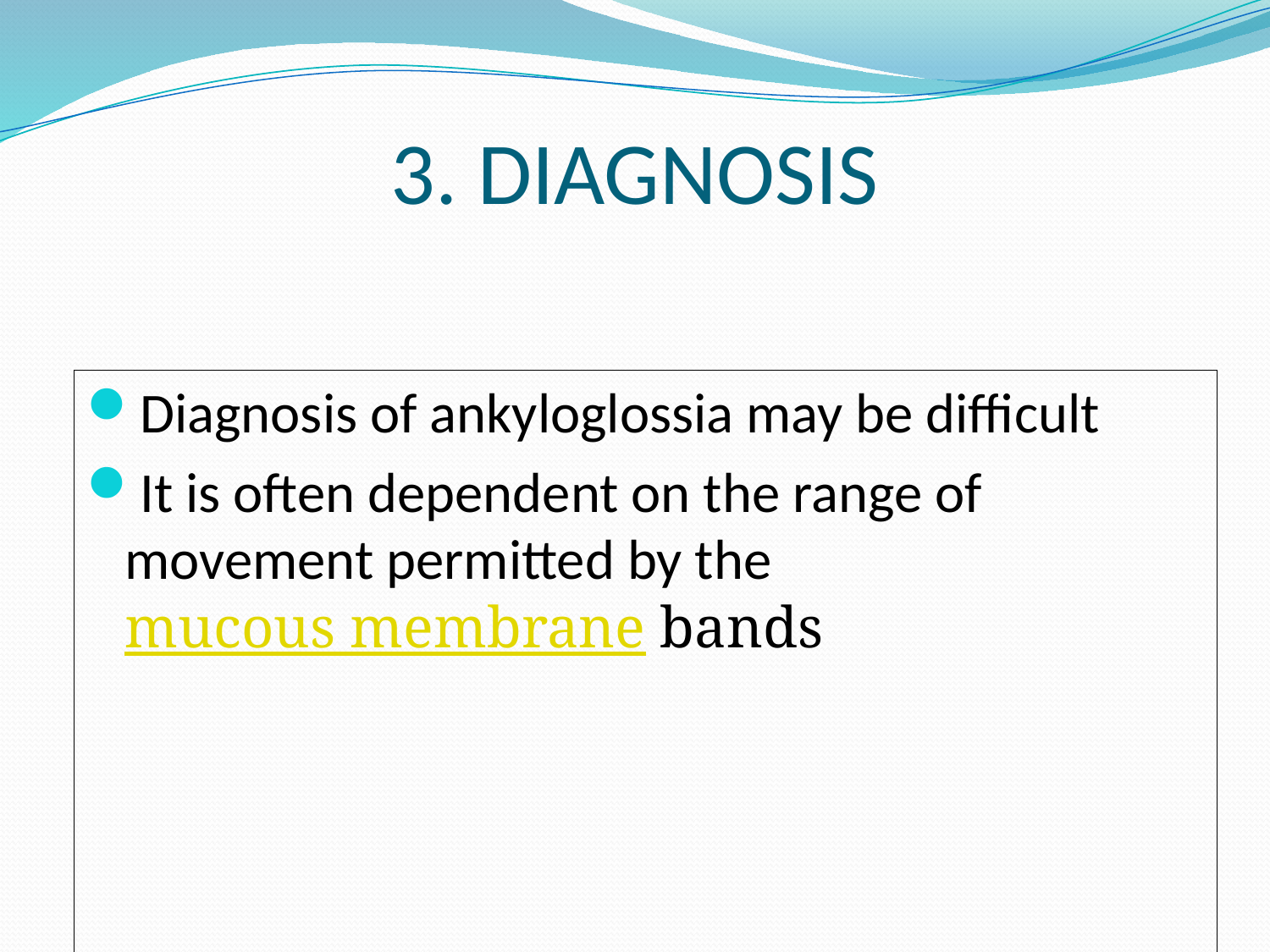

# 3. DIAGNOSIS
Diagnosis of ankyloglossia may be difficult
It is often dependent on the range of movement permitted by the mucous membrane bands